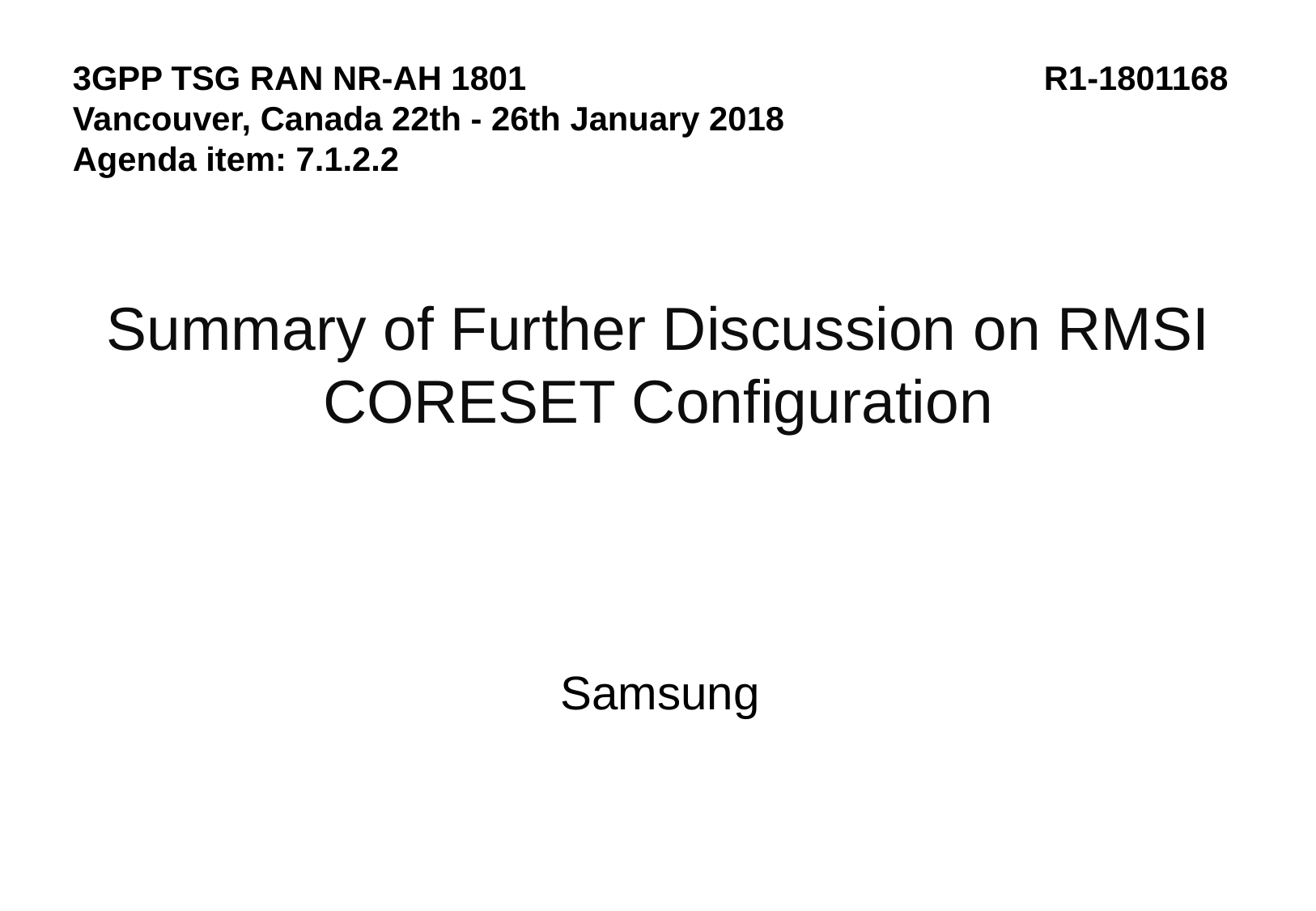

3GPP TSG RAN NR-AH 1801					R1-1801168
Vancouver, Canada 22th - 26th January 2018
Agenda item: 7.1.2.2
Summary of Further Discussion on RMSI CORESET Configuration
Samsung